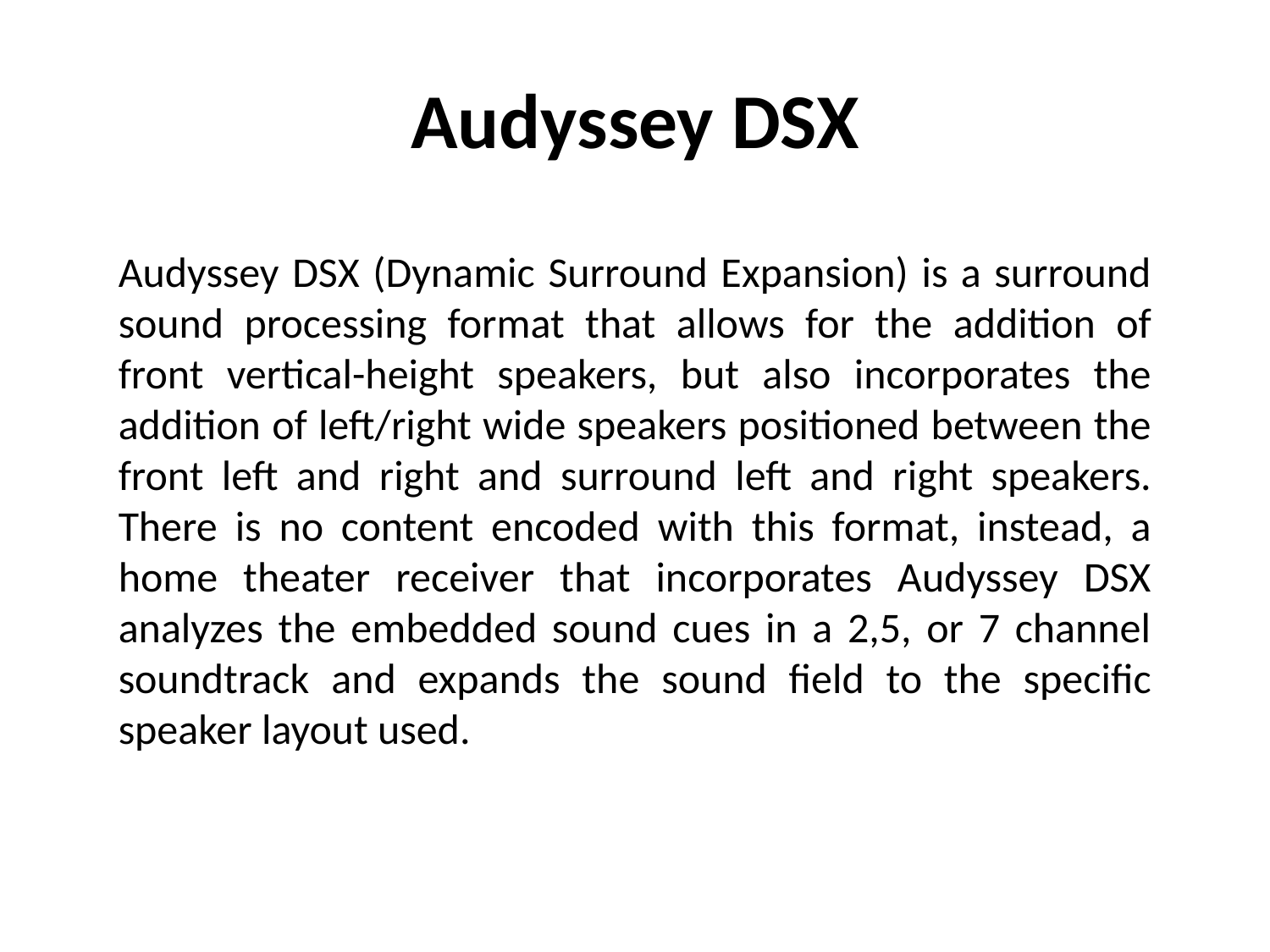

# Audyssey DSX
Audyssey DSX (Dynamic Surround Expansion) is a surround sound processing format that allows for the addition of front vertical-height speakers, but also incorporates the addition of left/right wide speakers positioned between the front left and right and surround left and right speakers. There is no content encoded with this format, instead, a home theater receiver that incorporates Audyssey DSX analyzes the embedded sound cues in a 2,5, or 7 channel soundtrack and expands the sound field to the specific speaker layout used.